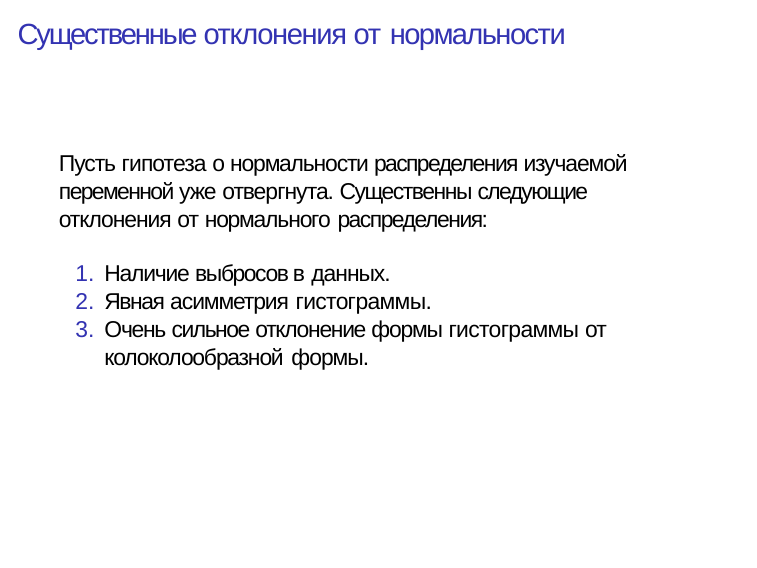

# Существенные отклонения от нормальности
Пусть гипотеза о нормальности распределения изучаемой  переменной уже отвергнута. Существенны следующие  отклонения от нормального распределения:

Наличие выбросов в данных.
Явная асимметрия гистограммы.
Очень сильное отклонение формы гистограммы от  колоколообразной формы.